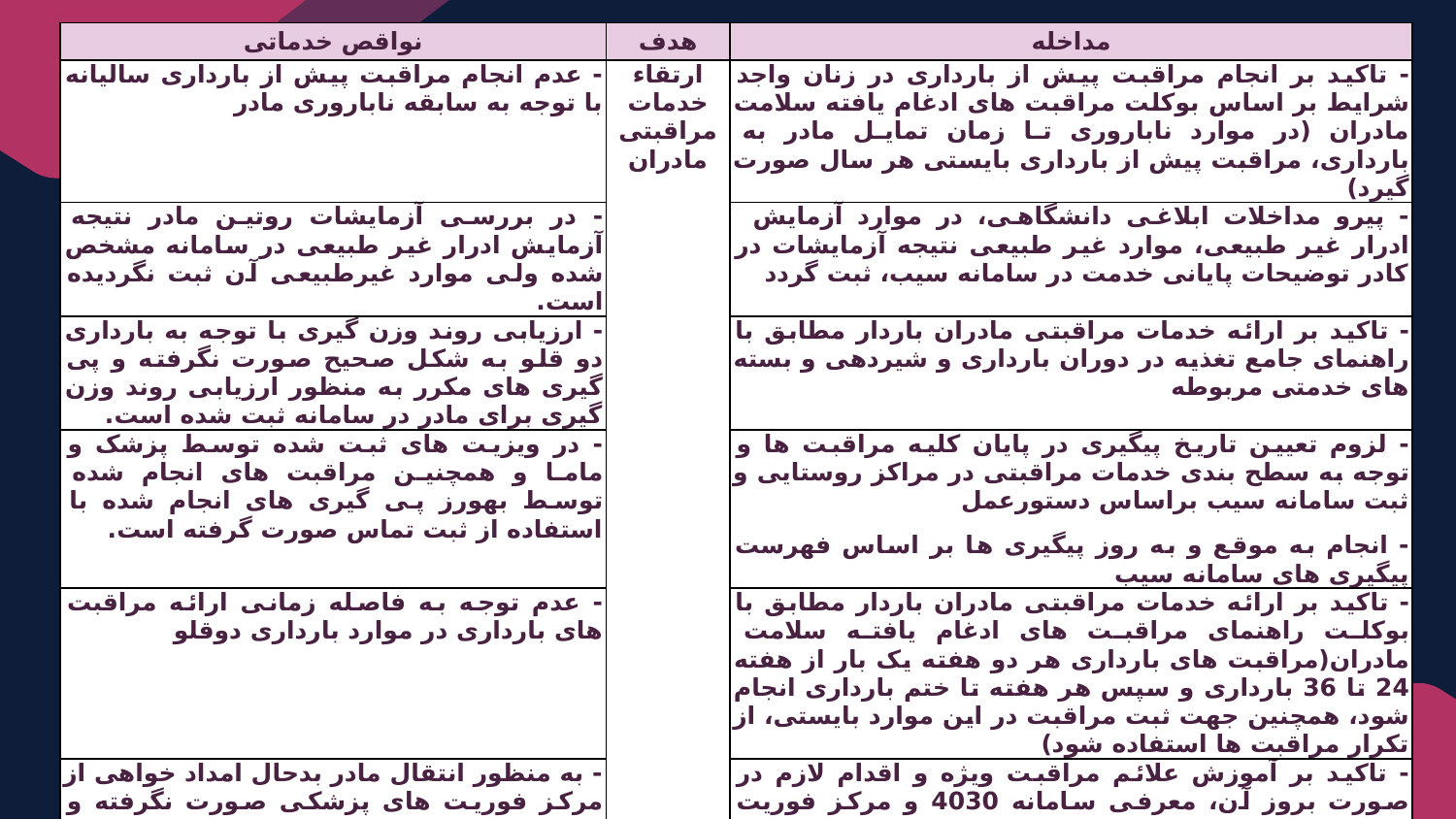

| نواقص خدماتی | هدف | مداخله |
| --- | --- | --- |
| - عدم انجام مراقبت پیش از بارداری سالیانه با توجه به سابقه ناباروری مادر | ارتقاء خدمات مراقبتی مادران | - تاکید بر انجام مراقبت پیش از بارداری در زنان واجد شرایط بر اساس بوکلت مراقبت های ادغام یافته سلامت مادران (در موارد ناباروری تا زمان تمایل مادر به بارداری، مراقبت پیش از بارداری بایستی هر سال صورت گیرد) |
| - در بررسی آزمایشات روتین مادر نتیجه آزمایش ادرار غیر طبیعی در سامانه مشخص شده ولی موارد غیرطبیعی آن ثبت نگردیده است. |  | - پیرو مداخلات ابلاغی دانشگاهی، در موارد آزمایش ادرار غیر طبیعی، موارد غیر طبیعی نتیجه آزمایشات در کادر توضیحات پایانی خدمت در سامانه سیب، ثبت گردد |
| - ارزیابی روند وزن گیری با توجه به بارداری دو قلو به شکل صحیح صورت نگرفته و پی گیری های مکرر به منظور ارزیابی روند وزن گیری برای مادر در سامانه ثبت شده است. |  | - تاکید بر ارائه خدمات مراقبتی مادران باردار مطابق با راهنمای جامع تغذیه در دوران بارداری و شیردهی و بسته های خدمتی مربوطه |
| - در ویزیت های ثبت شده توسط پزشک و ماما و همچنین مراقبت های انجام شده توسط بهورز پی گیری های انجام شده با استفاده از ثبت تماس صورت گرفته است. |  | - لزوم تعیین تاریخ پیگیری در پایان کلیه مراقبت ها و توجه به سطح بندی خدمات مراقبتی در مراکز روستایی و ثبت سامانه سیب براساس دستورعمل - انجام به موقع و به روز پیگیری ها بر اساس فهرست پیگیری های سامانه سیب |
| - عدم توجه به فاصله زمانی ارائه مراقبت های بارداری در موارد بارداری دوقلو |  | - تاکید بر ارائه خدمات مراقبتی مادران باردار مطابق با بوکلت راهنمای مراقبت های ادغام یافته سلامت مادران(مراقبت های بارداری هر دو هفته یک بار از هفته 24 تا 36 بارداری و سپس هر هفته تا ختم بارداری انجام شود، همچنین جهت ثبت مراقبت در این موارد بایستی، از تکرار مراقبت ها استفاده شود) |
| - به منظور انتقال مادر بدحال امداد خواهی از مرکز فوریت های پزشکی صورت نگرفته و مادر توسط همسر و با وسیله نقلیه شخصی به مرکز خدمات جامع سلامت شبانه روزی انتقال یافته است. |  | - تاکید بر آموزش علائم مراقبت ویژه و اقدام لازم در صورت بروز آن، معرفی سامانه 4030 و مرکز فوریت های پزشکی به مادران باردار تا 42 روز پس از زایمان |
| - با توجه به وضعیت ناپایدار بیمار، وی با پای خود به داخل درمانگاه وارد شده بود. - در زمان انجام عملیات احیا، هیپرونتیلیشن انجام شده بود. |  | - آموزش پرسنل مراکز خدمات سلامت شبانه روزی در خصوص انتقال ایمن بیماران با شرایط ناپایدار - نظارت بر شرکت کلیه پزشکان و پرسنل درمانی در دوره های آموزشی احیا (بزرگسالان و اطفال) به صورت سالیانه |
#